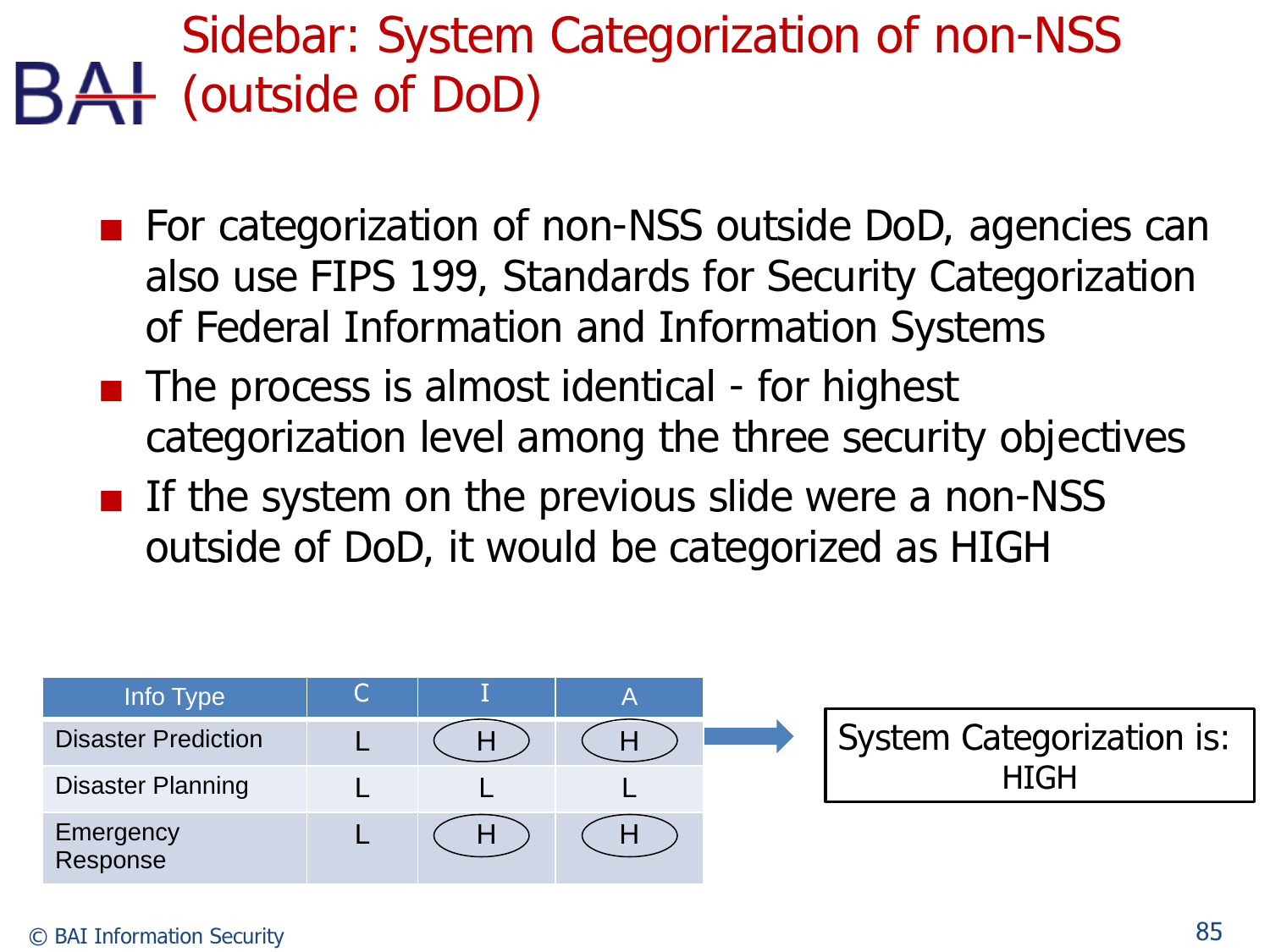

# Sidebar: System Categorization of non-NSS (outside of DoD)
For categorization of non-NSS outside DoD, agencies can also use FIPS 199, Standards for Security Categorization of Federal Information and Information Systems
The process is almost identical - for highest categorization level among the three security objectives
If the system on the previous slide were a non-NSS outside of DoD, it would be categorized as HIGH
| Info Type | C | I | A |
| --- | --- | --- | --- |
| Disaster Prediction | L | H | H |
| Disaster Planning | L | L | L |
| Emergency Response | L | H | H |
System Categorization is:
HIGH